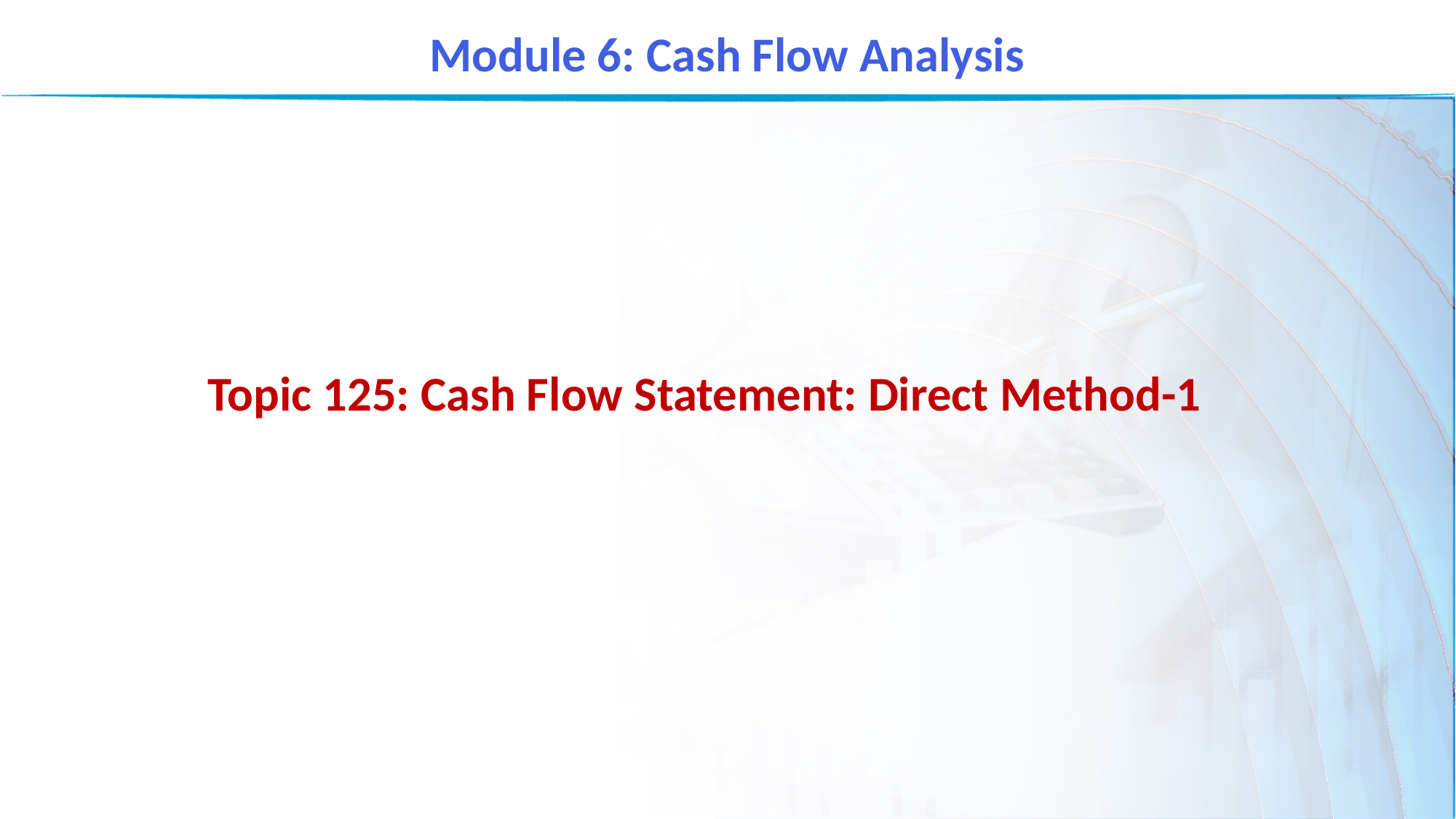

Module 6: Cash Flow Analysis
Topic 125: Cash Flow Statement: Direct Method-1